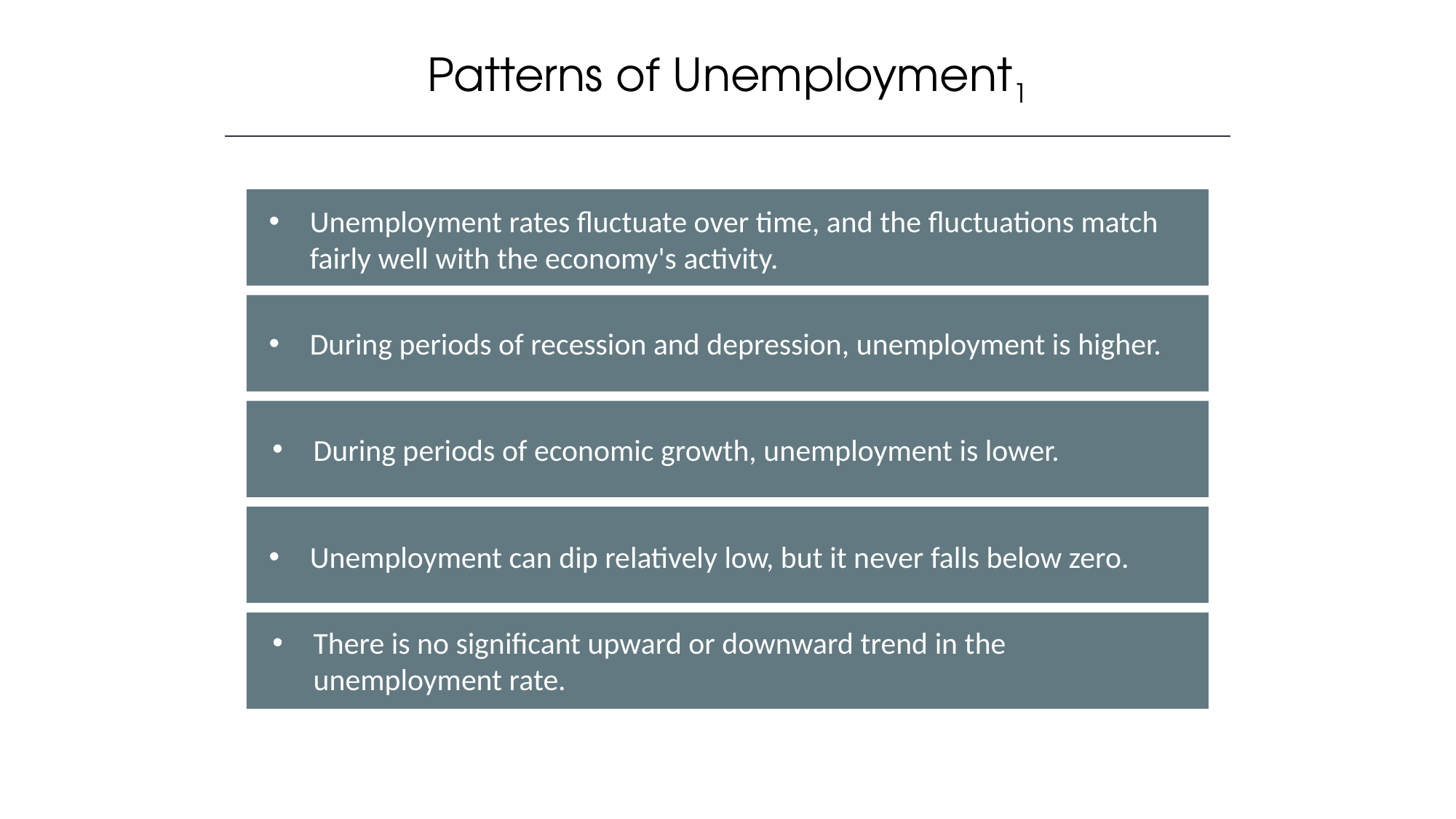

Patterns of Unemployment1

Unemployment rates fluctuate over time, and the fluctuations match fairly well with the economy's activity.

During periods of recession and depression, unemployment is higher.

During periods of economic growth, unemployment is lower.

Unemployment can dip relatively low, but it never falls below zero.

There is no significant upward or downward trend in the unemployment rate.